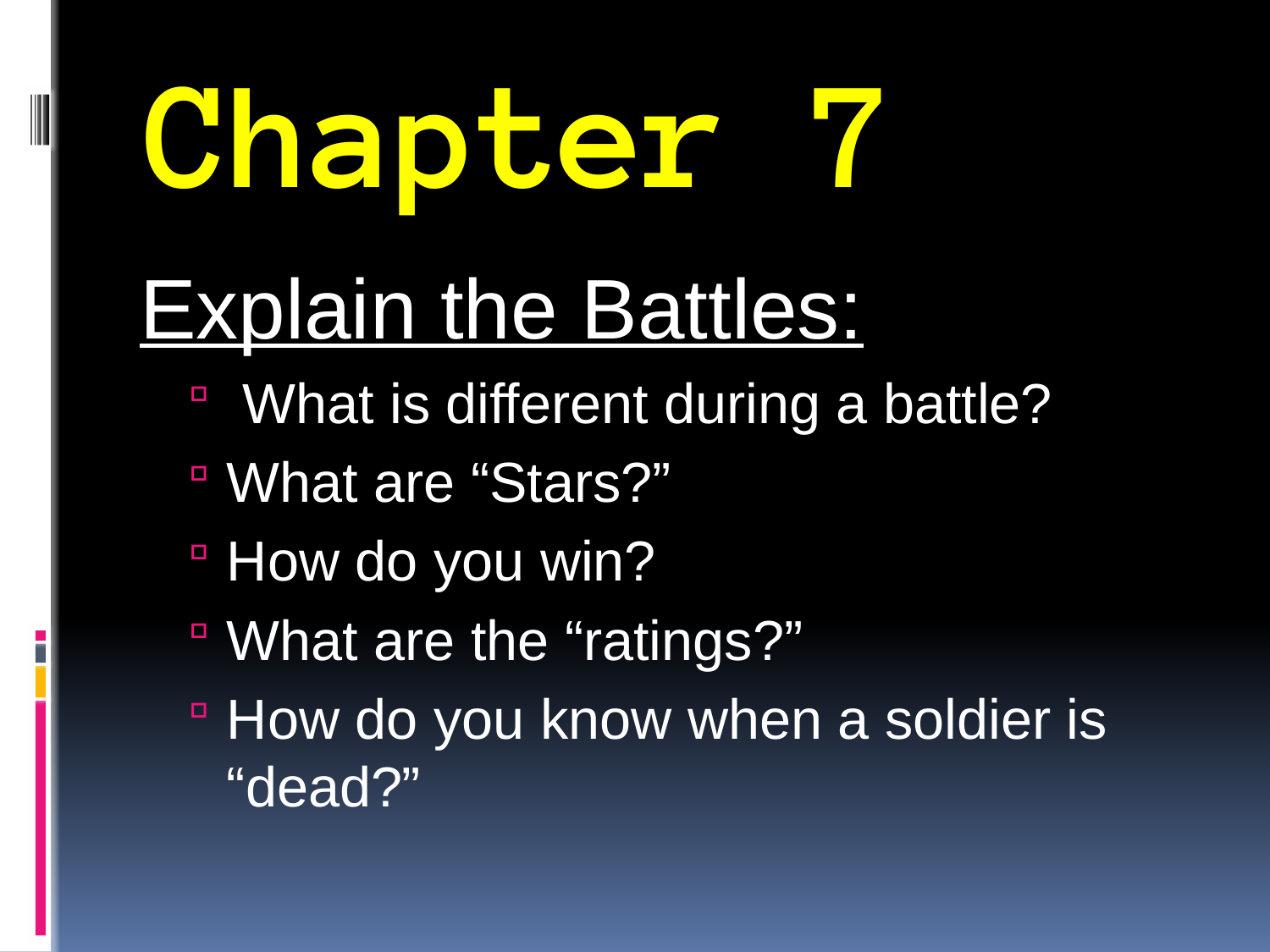

# Chapter 7
Explain the Battles:
 What is different during a battle?
What are “Stars?”
How do you win?
What are the “ratings?”
How do you know when a soldier is “dead?”